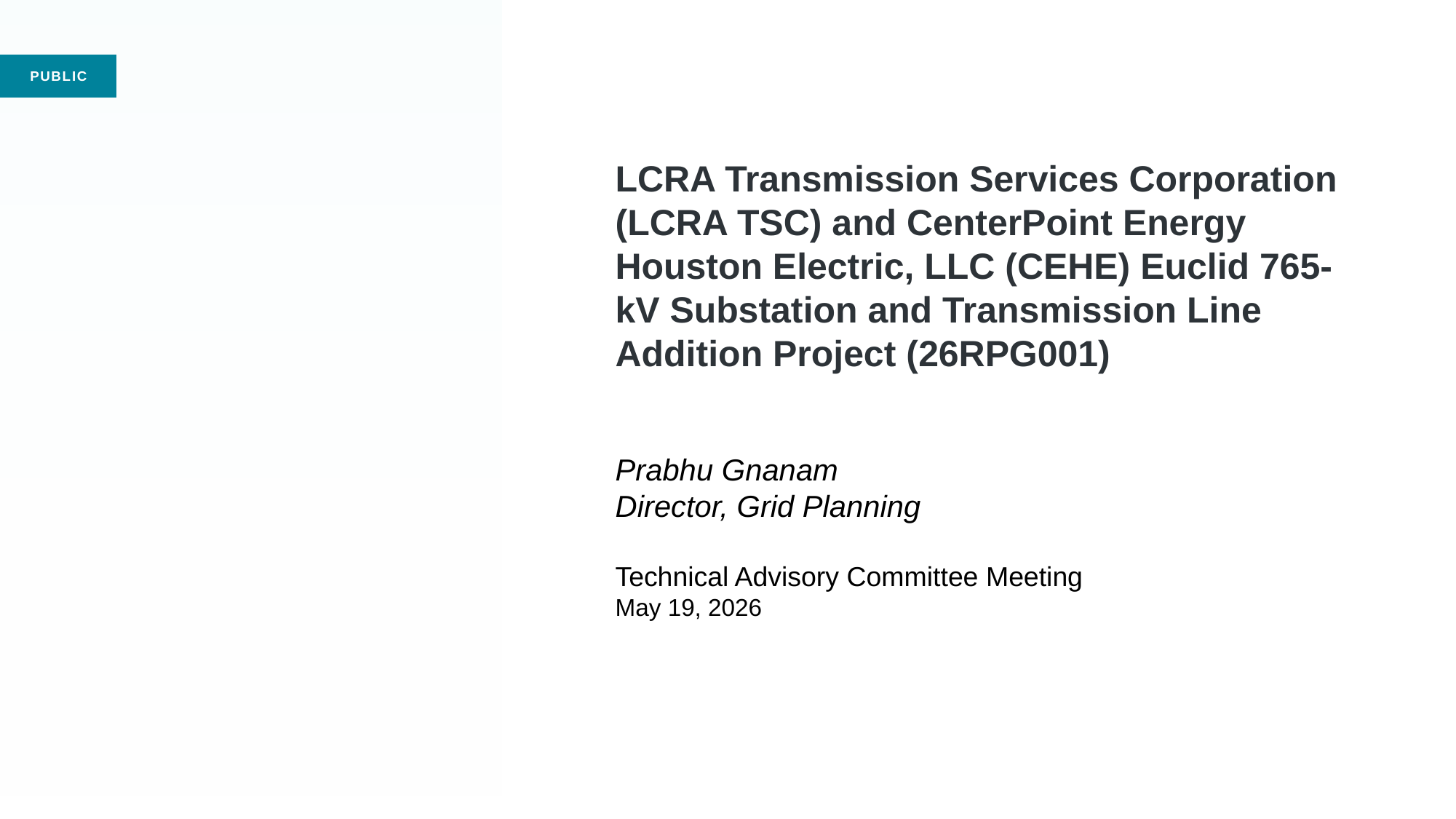

# LCRA Transmission Services Corporation (LCRA TSC) and CenterPoint Energy Houston Electric, LLC (CEHE) Euclid 765-kV Substation and Transmission Line Addition Project (26RPG001) Prabhu Gnanam Director, Grid Planning Technical Advisory Committee Meeting May 19, 2026